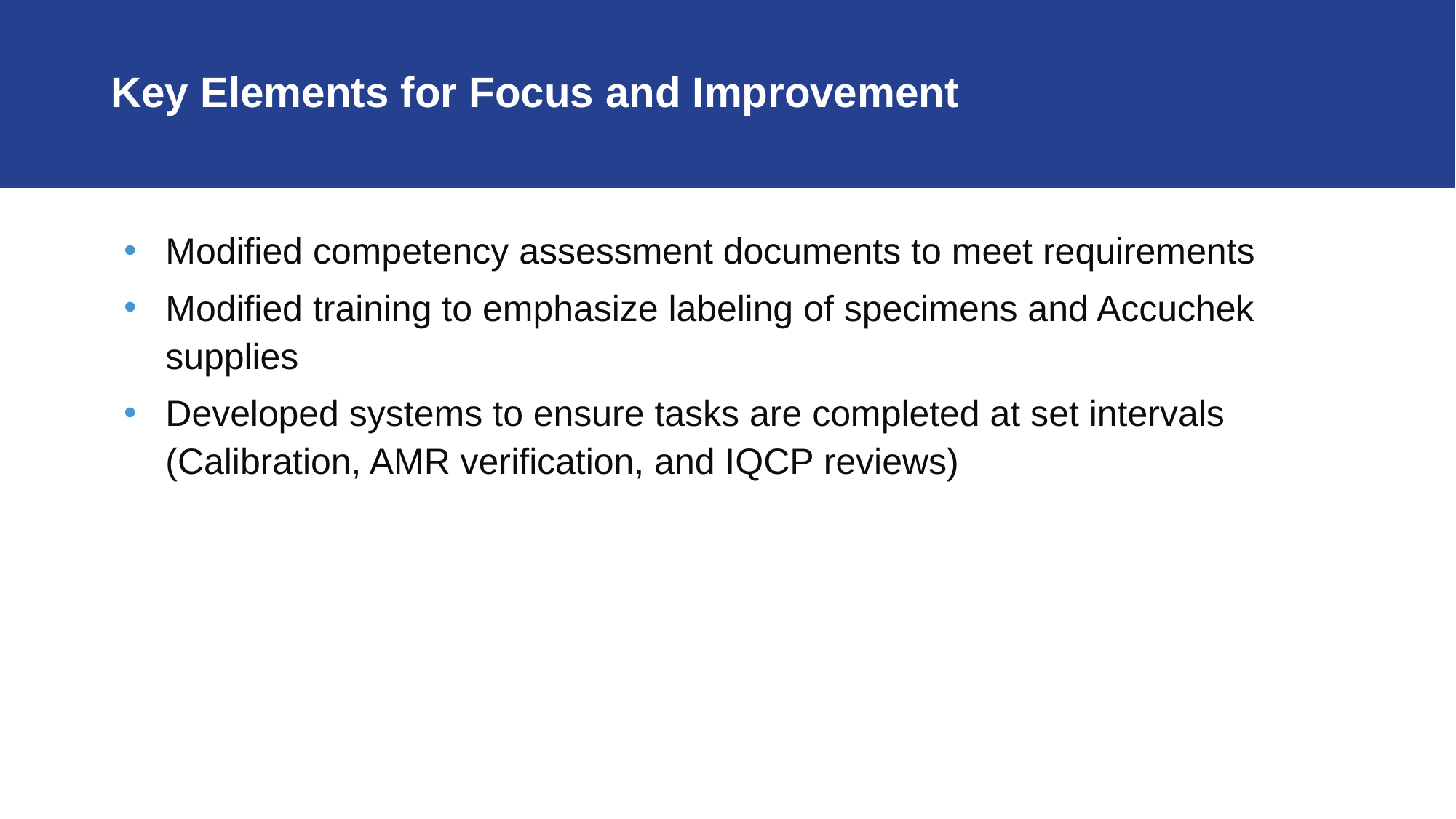

# Key Elements for Focus and Improvement
Modified competency assessment documents to meet requirements
Modified training to emphasize labeling of specimens and Accuchek supplies
Developed systems to ensure tasks are completed at set intervals (Calibration, AMR verification, and IQCP reviews)